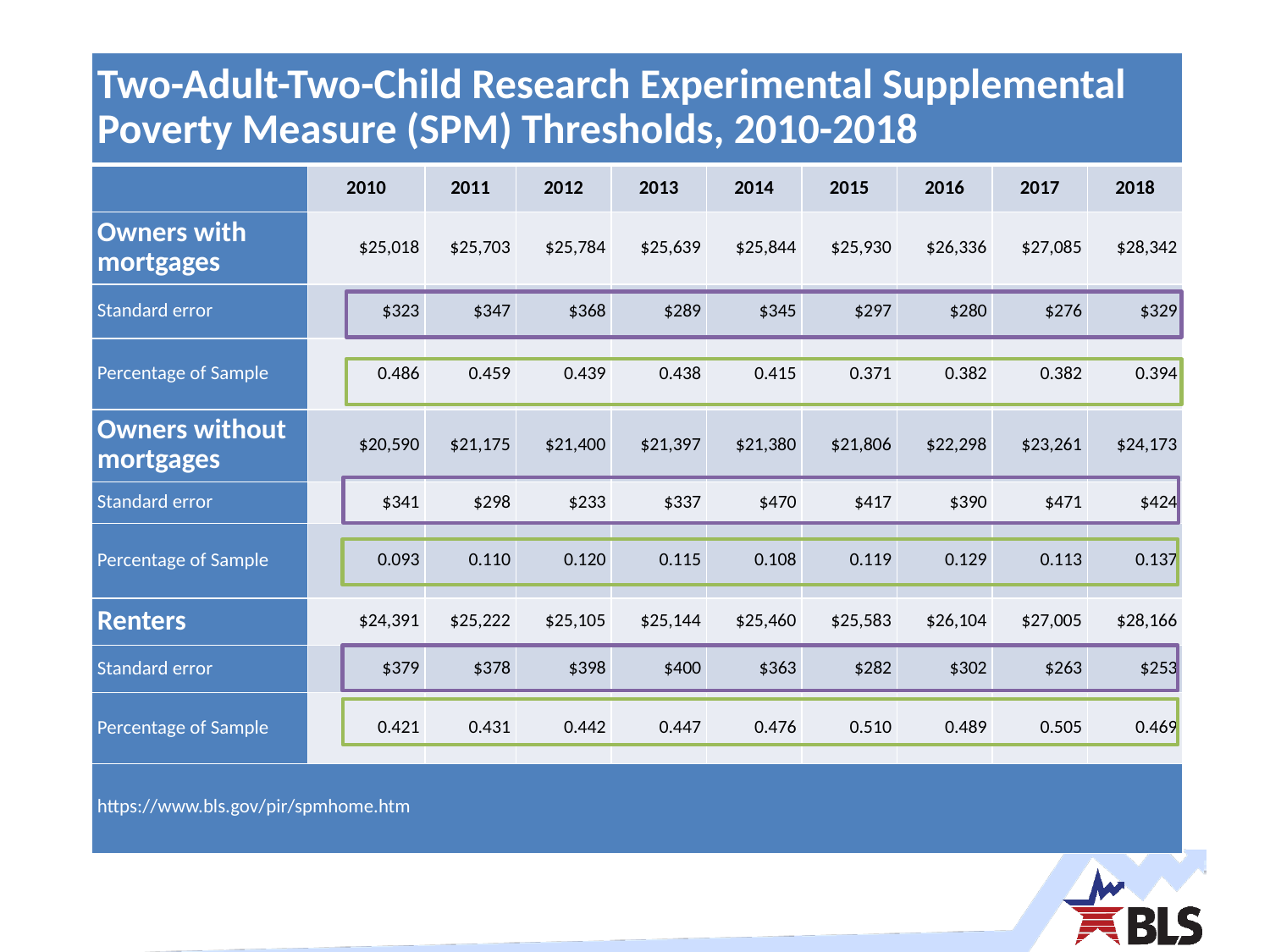

| Two-Adult-Two-Child Research Experimental Supplemental Poverty Measure (SPM) Thresholds, 2010-2018 |  |  |  |  |  |  |  |  |  |
| --- | --- | --- | --- | --- | --- | --- | --- | --- | --- |
|  | 2010 | 2011 | 2012 | 2013 | 2014 | 2015 | 2016 | 2017 | 2018 |
| Owners with mortgages | $25,018 | $25,703 | $25,784 | $25,639 | $25,844 | $25,930 | $26,336 | $27,085 | $28,342 |
| Standard error | $323 | $347 | $368 | $289 | $345 | $297 | $280 | $276 | $329 |
| Percentage of Sample | 0.486 | 0.459 | 0.439 | 0.438 | 0.415 | 0.371 | 0.382 | 0.382 | 0.394 |
| Owners without mortgages | $20,590 | $21,175 | $21,400 | $21,397 | $21,380 | $21,806 | $22,298 | $23,261 | $24,173 |
| Standard error | $341 | $298 | $233 | $337 | $470 | $417 | $390 | $471 | $424 |
| Percentage of Sample | 0.093 | 0.110 | 0.120 | 0.115 | 0.108 | 0.119 | 0.129 | 0.113 | 0.137 |
| Renters | $24,391 | $25,222 | $25,105 | $25,144 | $25,460 | $25,583 | $26,104 | $27,005 | $28,166 |
| Standard error | $379 | $378 | $398 | $400 | $363 | $282 | $302 | $263 | $253 |
| Percentage of Sample | 0.421 | 0.431 | 0.442 | 0.447 | 0.476 | 0.510 | 0.489 | 0.505 | 0.469 |
| https://www.bls.gov/pir/spmhome.htm |  |  |  |  |  |  |  |  |  |